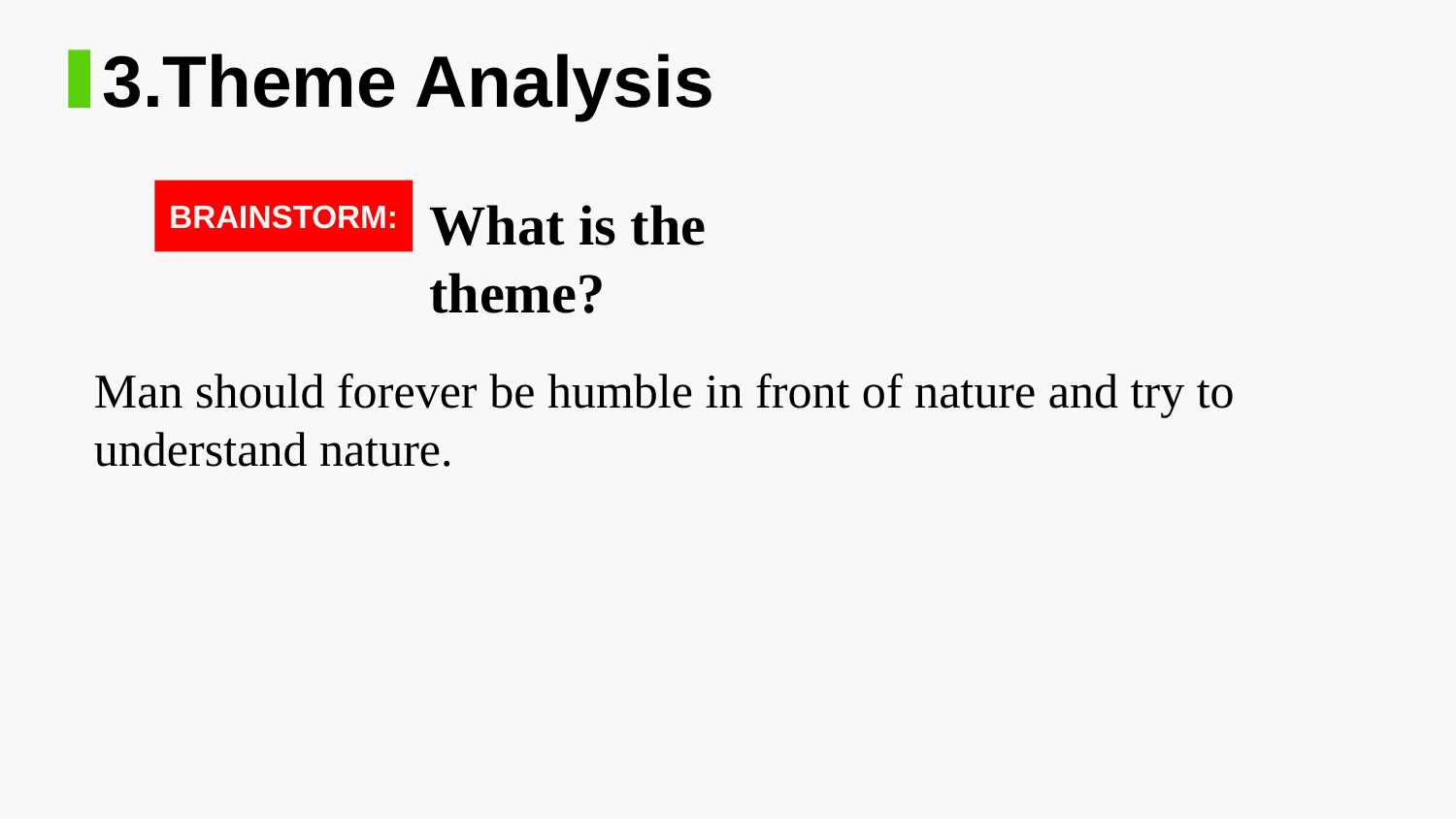

3.Theme Analysis

BRAINSTORM:
What is the theme?
Man should forever be humble in front of nature and try to understand nature.